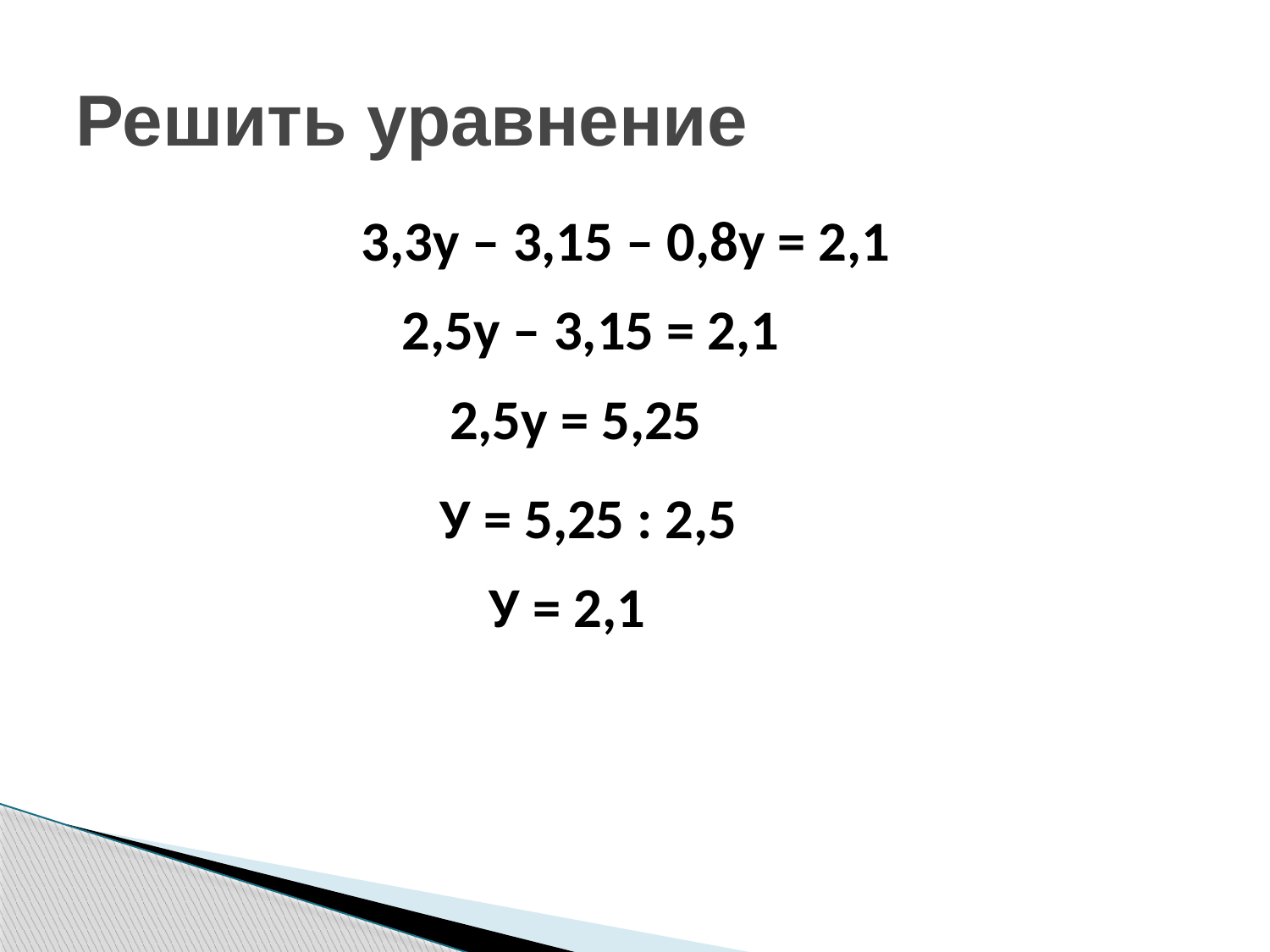

# Решить уравнение
3,3у – 3,15 – 0,8у = 2,1
2,5у – 3,15 = 2,1
2,5у = 5,25
У = 5,25 : 2,5
У = 2,1